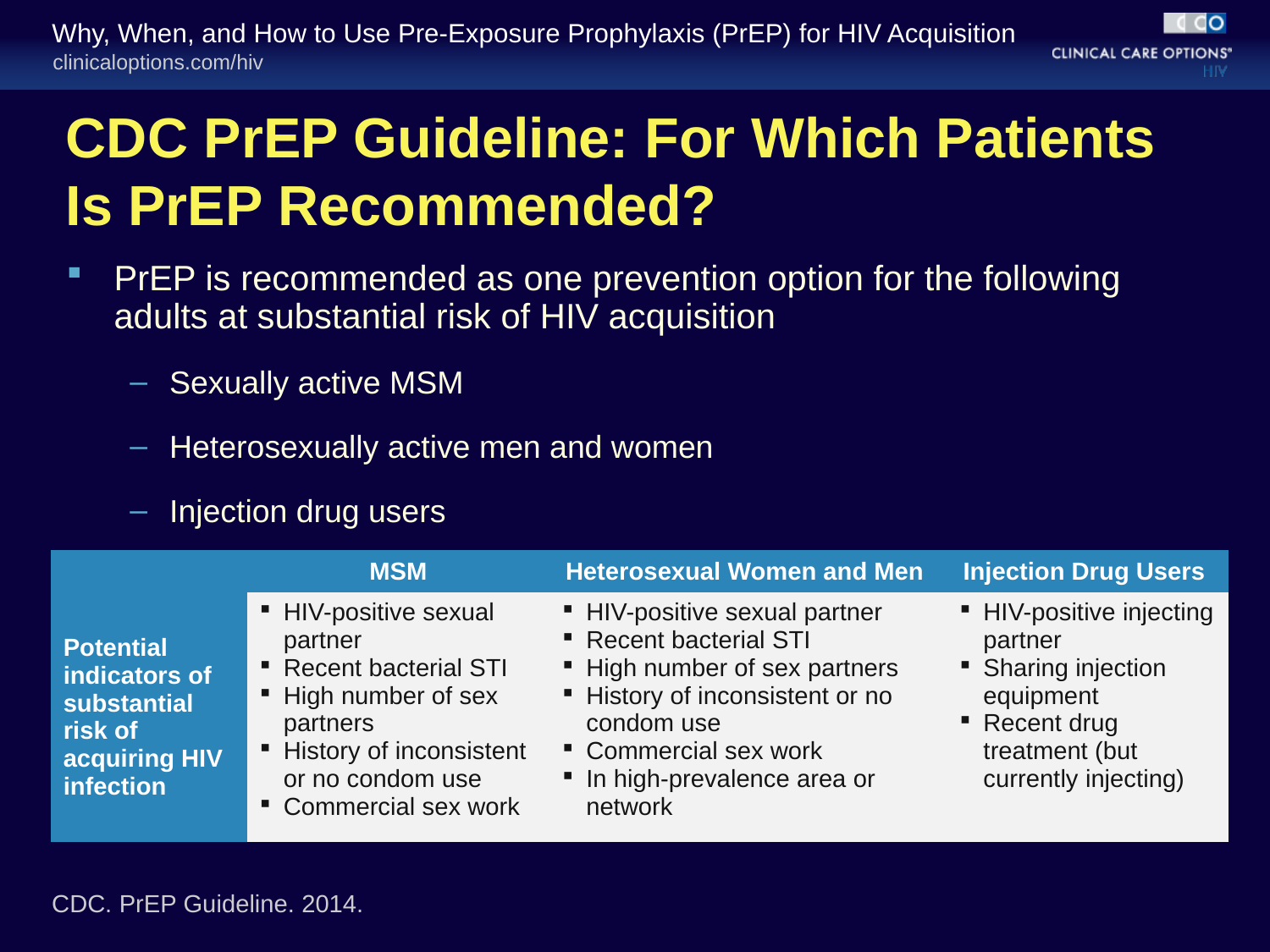

# CDC PrEP Guideline: For Which Patients Is PrEP Recommended?
PrEP is recommended as one prevention option for the following adults at substantial risk of HIV acquisition
Sexually active MSM
Heterosexually active men and women
Injection drug users
|  | MSM | Heterosexual Women and Men | Injection Drug Users |
| --- | --- | --- | --- |
| Potential indicators of substantial risk of acquiring HIV infection | HIV-positive sexual partner Recent bacterial STI High number of sex partners History of inconsistent or no condom use Commercial sex work | HIV-positive sexual partner Recent bacterial STI High number of sex partners History of inconsistent or no condom use Commercial sex work In high-prevalence area or network | HIV-positive injecting partner Sharing injection equipment Recent drug treatment (but currently injecting) |
CDC. PrEP Guideline. 2014.